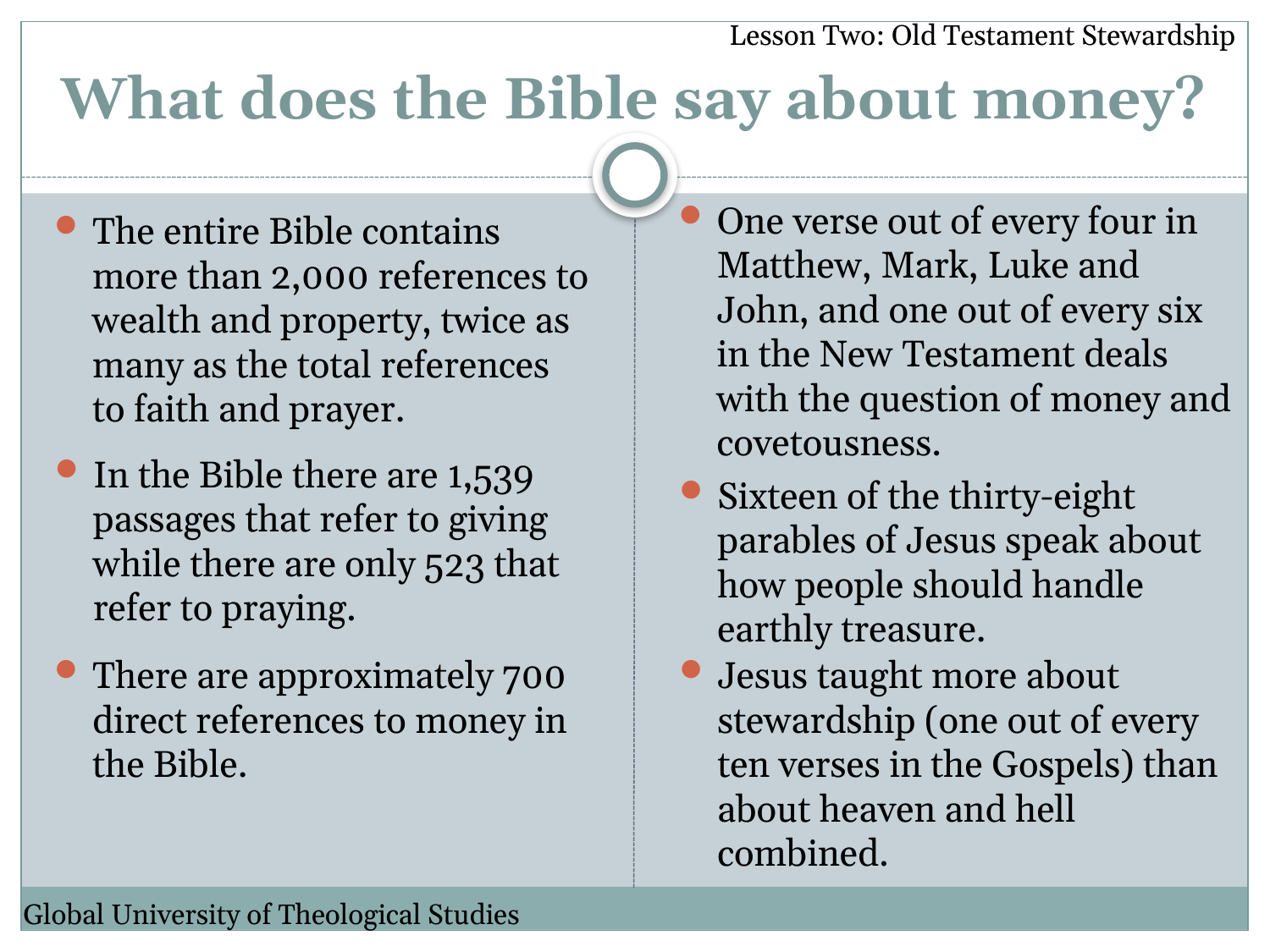

Lesson Two: Old Testament Stewardship
# What does the Bible say about money?
One verse out of every four in Matthew, Mark, Luke and John, and one out of every six in the New Testament deals with the question of money and covetousness.
The entire Bible contains more than 2,000 references to wealth and property, twice as many as the total references to faith and prayer.
In the Bible there are 1,539 passages that refer to giving while there are only 523 that refer to praying.
Sixteen of the thirty-eight parables of Jesus speak about how people should handle earthly treasure.
There are approximately 700 direct references to money in the Bible.
Jesus taught more about stewardship (one out of every ten verses in the Gospels) than about heaven and hell combined.
Global University of Theological Studies